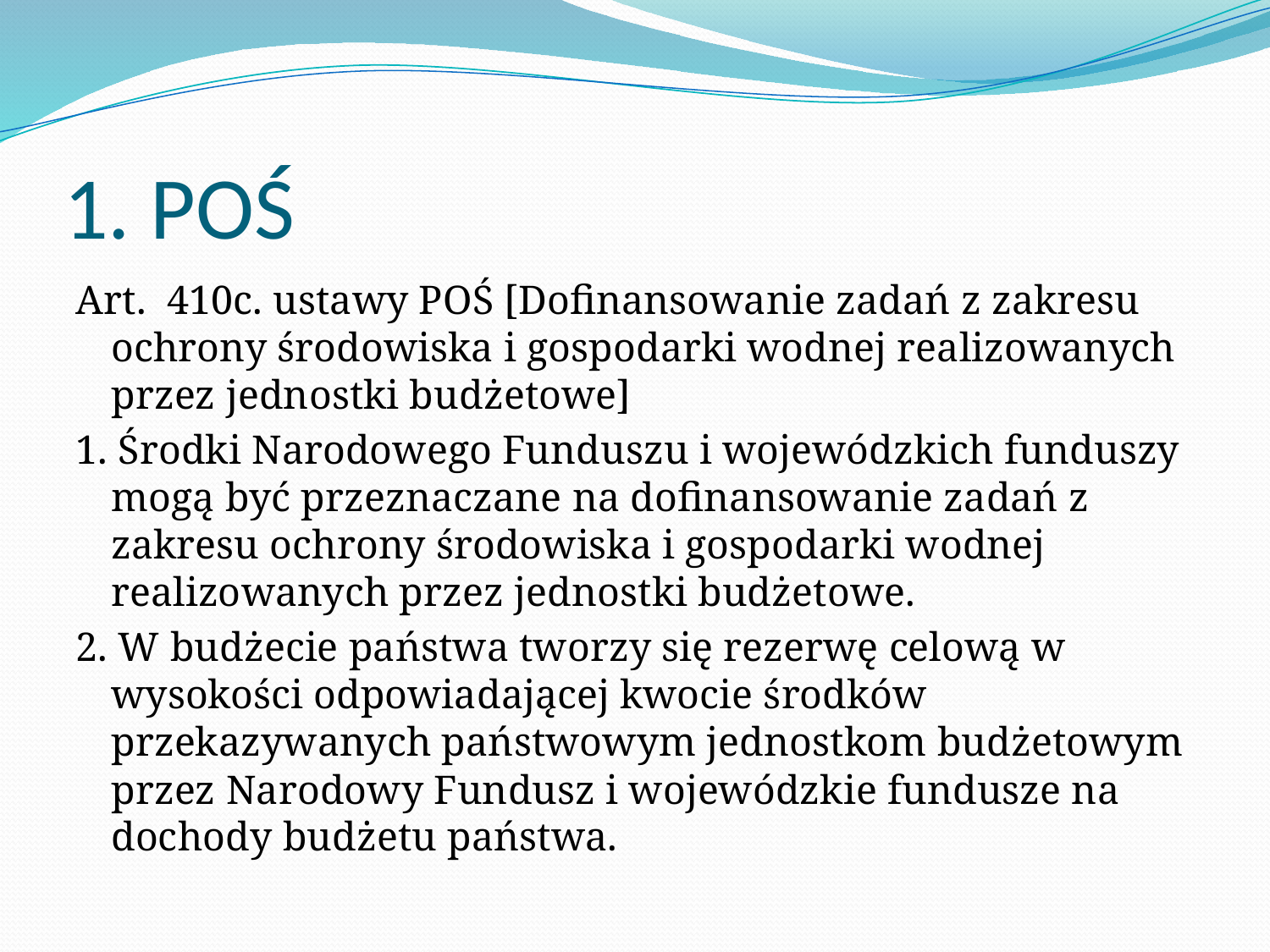

# 1. POŚ
Art.  410c. ustawy POŚ [Dofinansowanie zadań z zakresu ochrony środowiska i gospodarki wodnej realizowanych przez jednostki budżetowe]
1. Środki Narodowego Funduszu i wojewódzkich funduszy mogą być przeznaczane na dofinansowanie zadań z zakresu ochrony środowiska i gospodarki wodnej realizowanych przez jednostki budżetowe.
2. W budżecie państwa tworzy się rezerwę celową w wysokości odpowiadającej kwocie środków przekazywanych państwowym jednostkom budżetowym przez Narodowy Fundusz i wojewódzkie fundusze na dochody budżetu państwa.